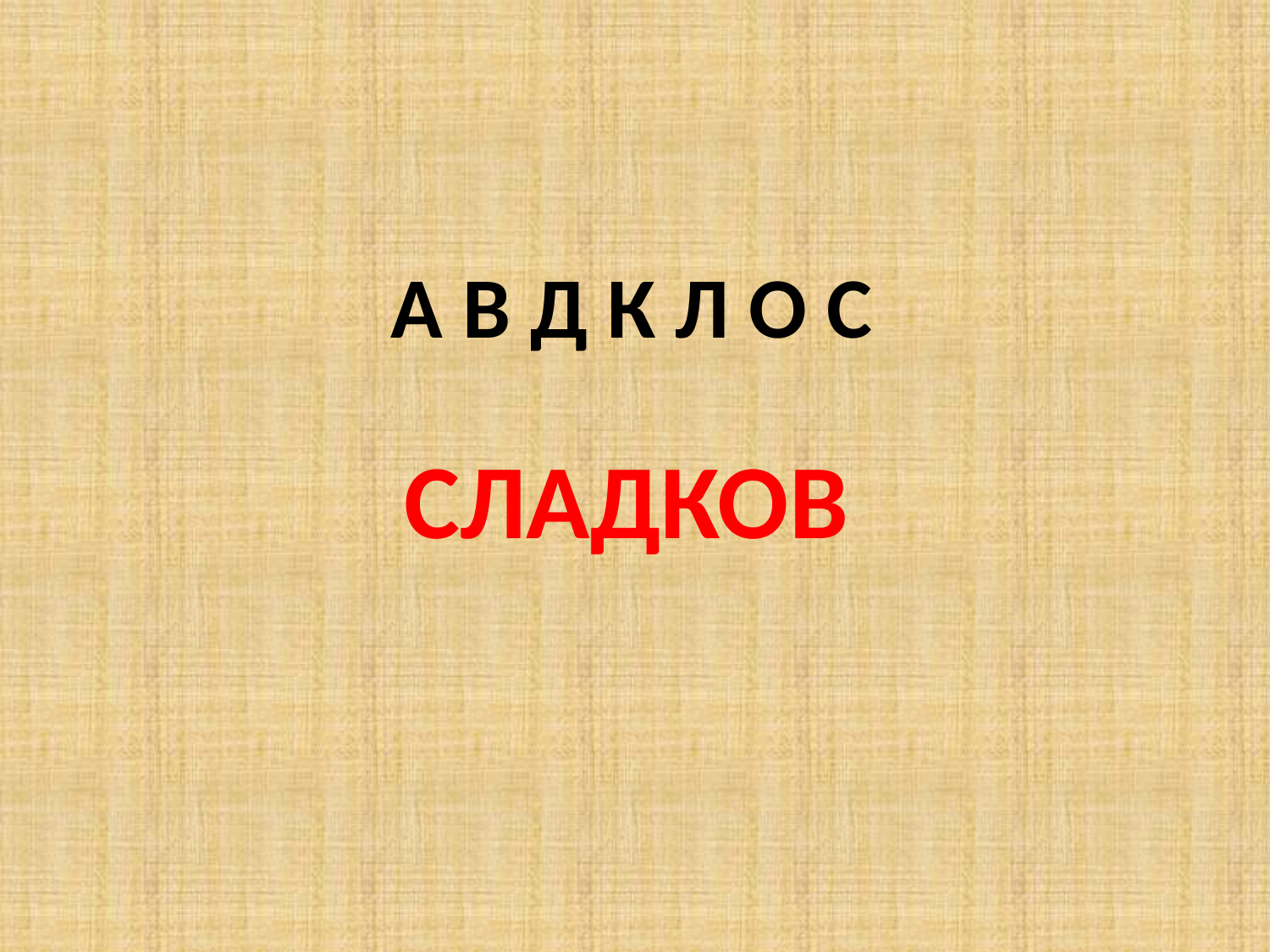

# А В Д К Л О С СЛАДКОВ